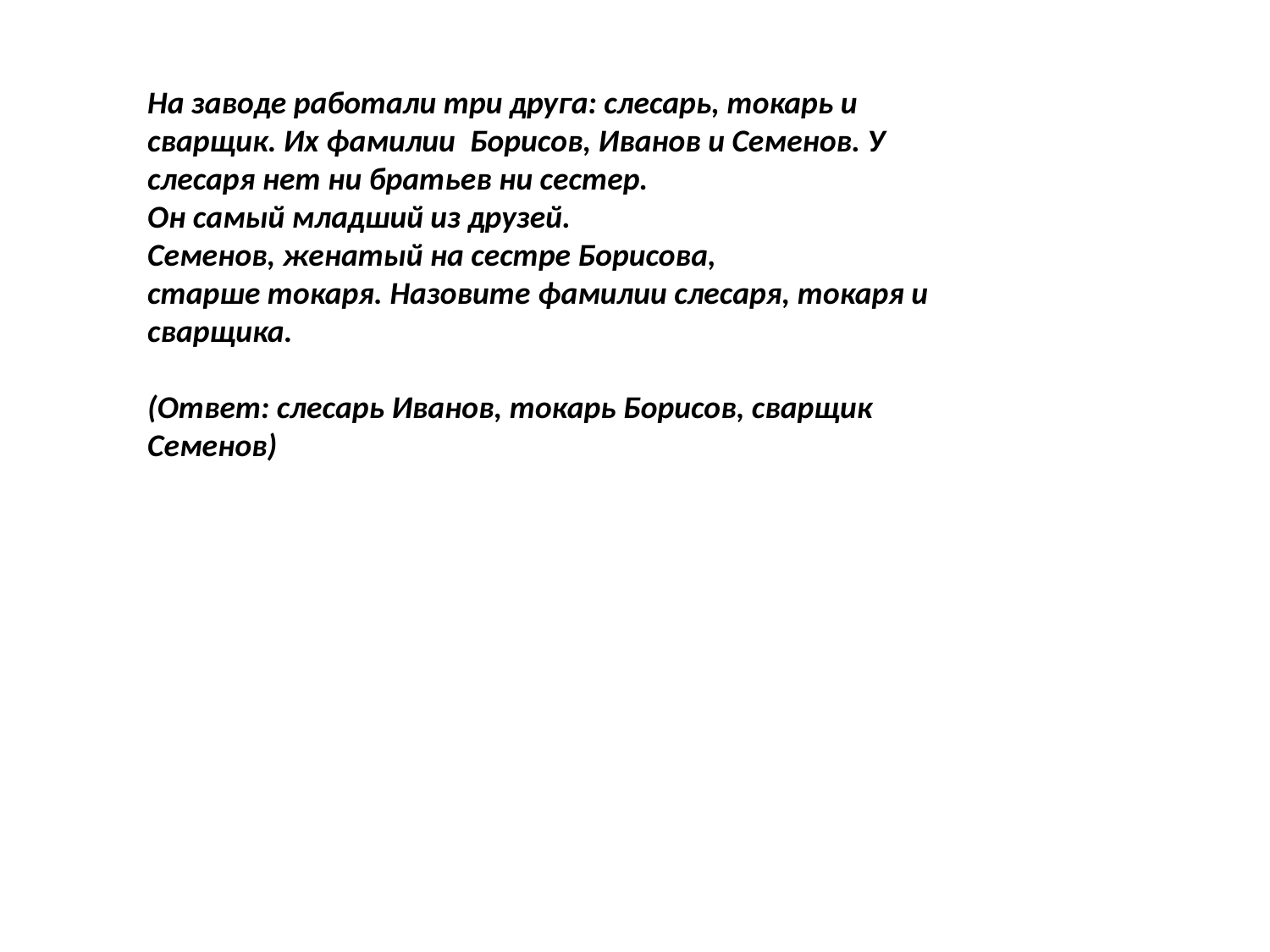

На заводе работали три друга: слесарь, токарь и сварщик. Их фамилии  Борисов, Иванов и Семенов. У слесаря нет ни братьев ни сестер.
Он самый младший из друзей.
Семенов, женатый на сестре Борисова,
старше токаря. Назовите фамилии слесаря, токаря и сварщика.

(Ответ: слесарь Иванов, токарь Борисов, сварщик Семенов)